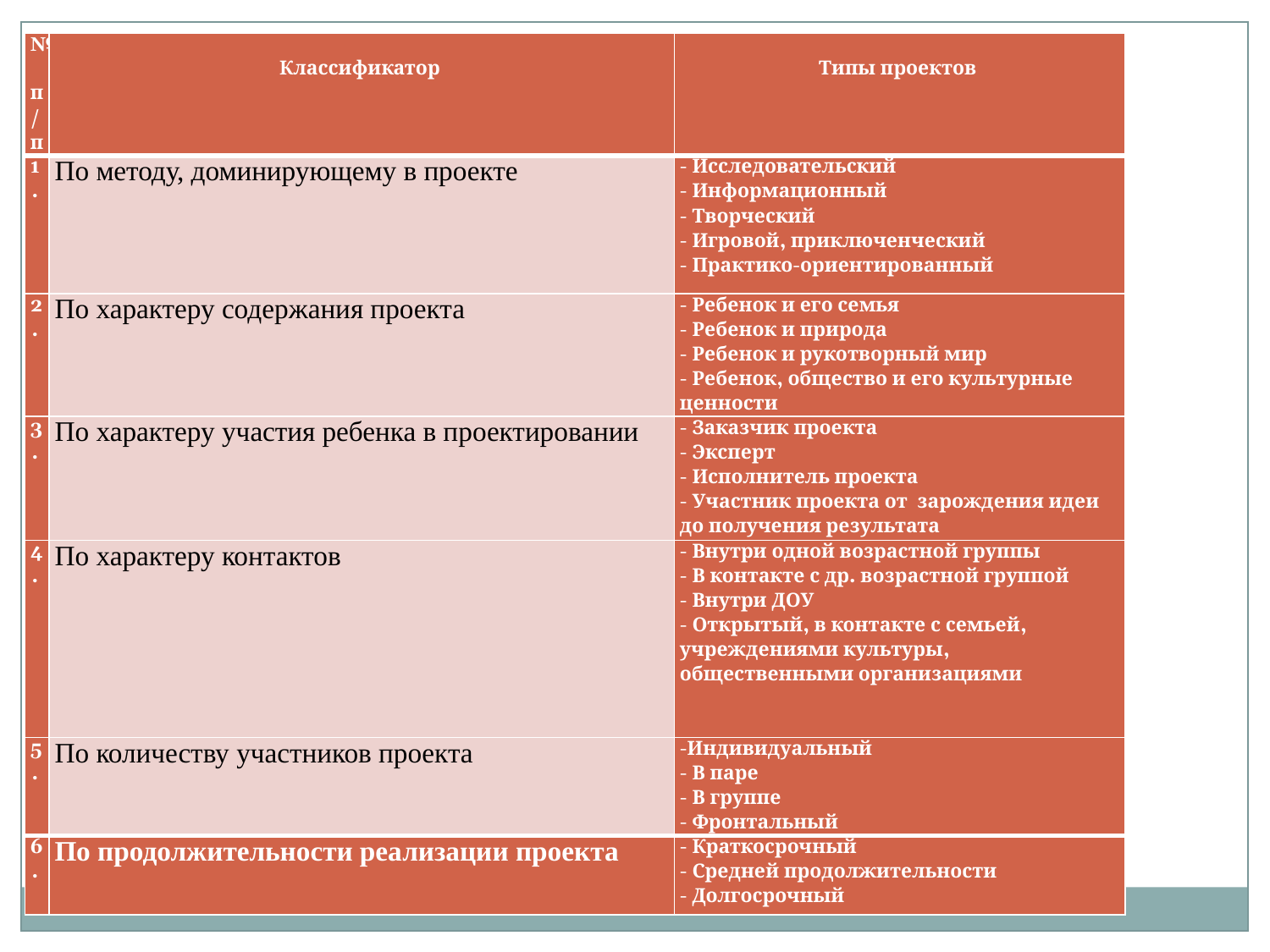

| № п/п | Классификатор | Типы проектов |
| --- | --- | --- |
| 1. | По методу, доминирующему в проекте | - Исследовательский - Информационный - Творческий - Игровой, приключенческий - Практико-ориентированный |
| 2. | По характеру содержания проекта | - Ребенок и его семья - Ребенок и природа - Ребенок и рукотворный мир - Ребенок, общество и его культурные ценности |
| 3. | По характеру участия ребенка в проектировании | - Заказчик проекта - Эксперт - Исполнитель проекта - Участник проекта от зарождения идеи до получения результата |
| 4. | По характеру контактов | - Внутри одной возрастной группы - В контакте с др. возрастной группой - Внутри ДОУ - Открытый, в контакте с семьей, учреждениями культуры, общественными организациями |
| 5. | По количеству участников проекта | -Индивидуальный - В паре - В группе - Фронтальный |
| 6. | По продолжительности реализации проекта | - Краткосрочный - Средней продолжительности - Долгосрочный |